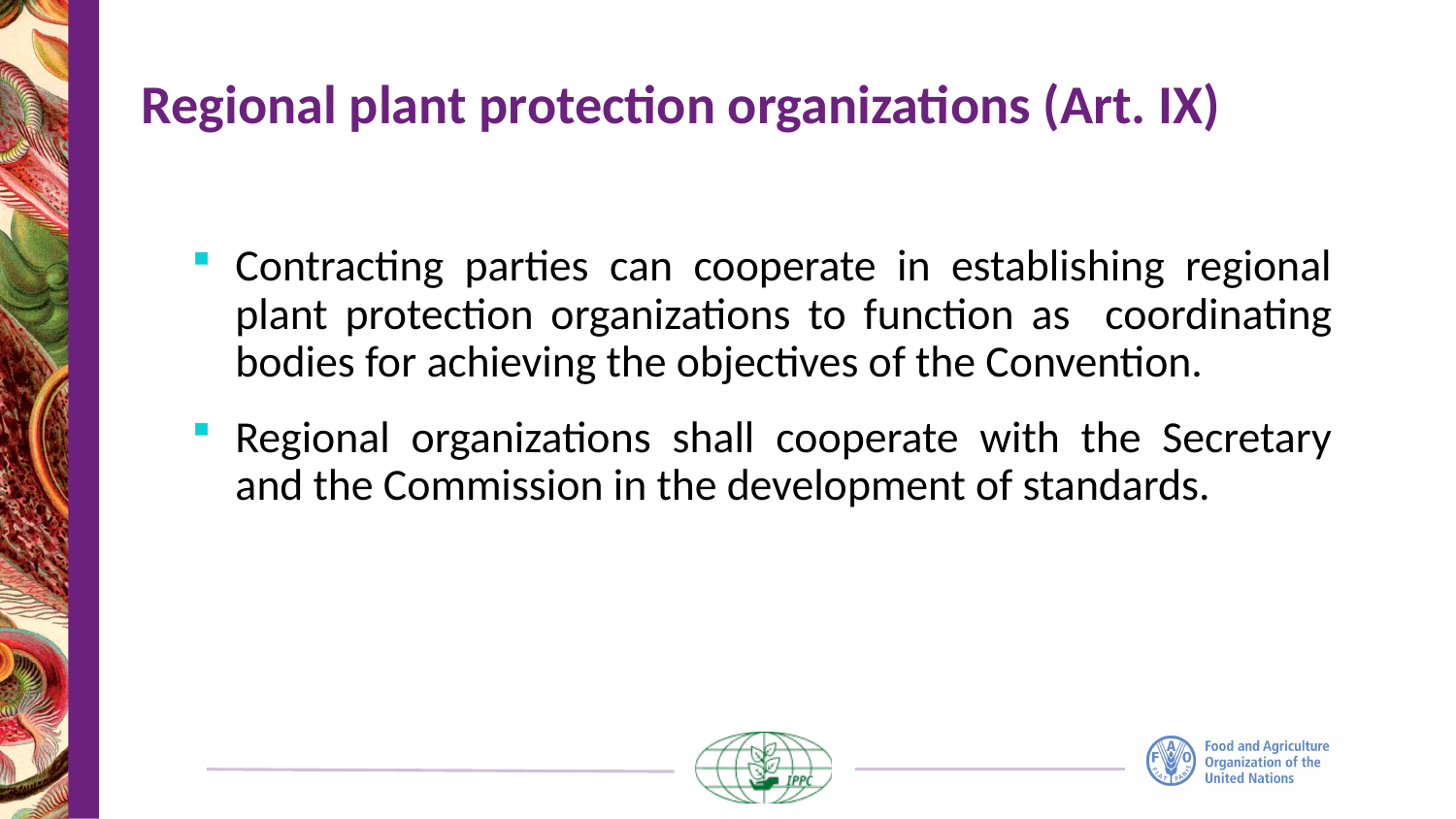

Regional plant protection organizations (Art. IX)
Contracting parties can cooperate in establishing regional plant protection organizations to function as  coordinating bodies for achieving the objectives of the Convention.
Regional organizations shall cooperate with the Secretary and the Commission in the development of standards.